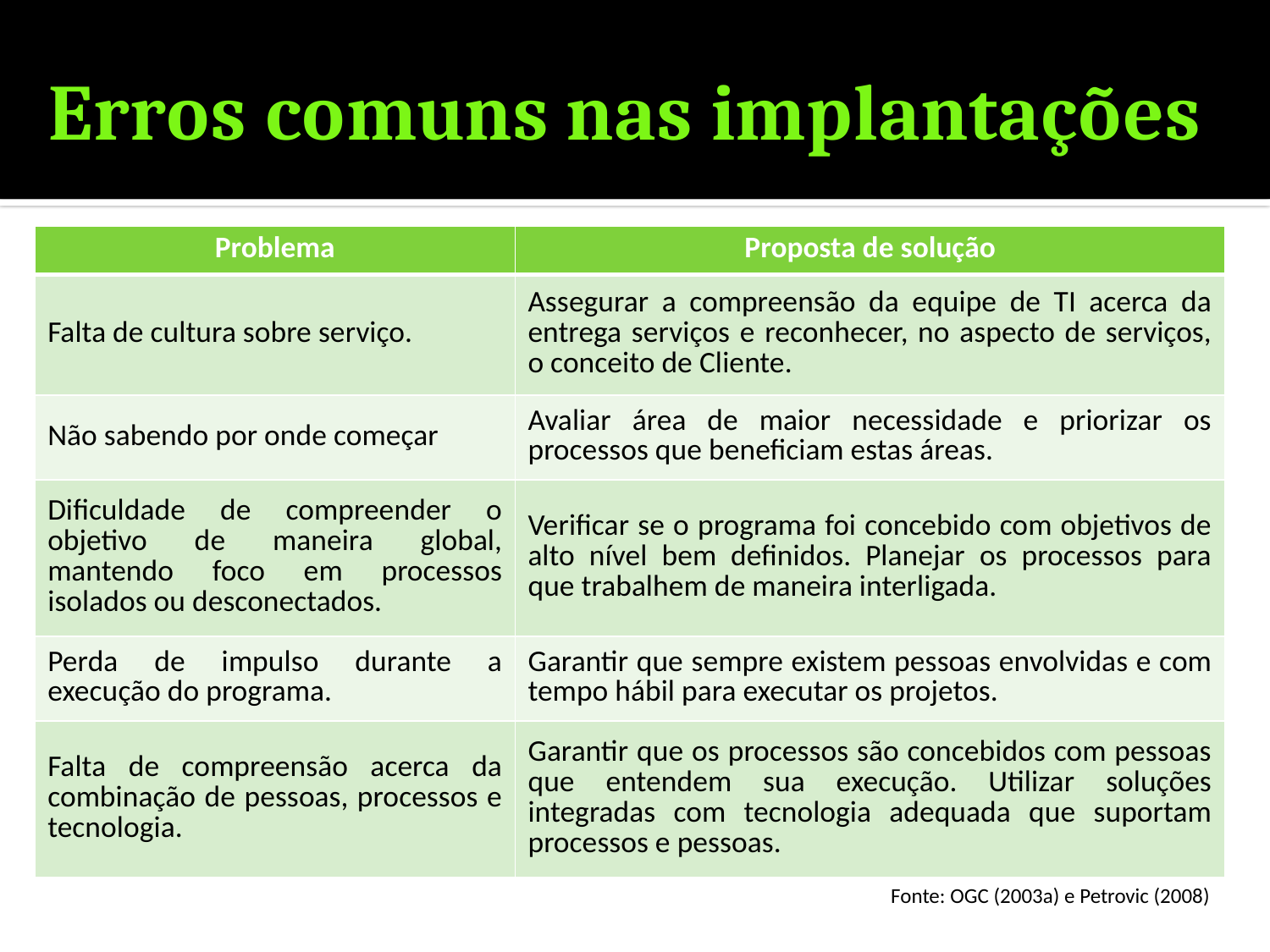

# Erros comuns nas implantações
| Problema | Proposta de solução |
| --- | --- |
| Falta de cultura sobre serviço. | Assegurar a compreensão da equipe de TI acerca da entrega serviços e reconhecer, no aspecto de serviços, o conceito de Cliente. |
| Não sabendo por onde começar | Avaliar área de maior necessidade e priorizar os processos que beneficiam estas áreas. |
| Dificuldade de compreender o objetivo de maneira global, mantendo foco em processos isolados ou desconectados. | Verificar se o programa foi concebido com objetivos de alto nível bem definidos. Planejar os processos para que trabalhem de maneira interligada. |
| Perda de impulso durante a execução do programa. | Garantir que sempre existem pessoas envolvidas e com tempo hábil para executar os projetos. |
| Falta de compreensão acerca da combinação de pessoas, processos e tecnologia. | Garantir que os processos são concebidos com pessoas que entendem sua execução. Utilizar soluções integradas com tecnologia adequada que suportam processos e pessoas. |
Fonte: OGC (2003a) e Petrovic (2008)